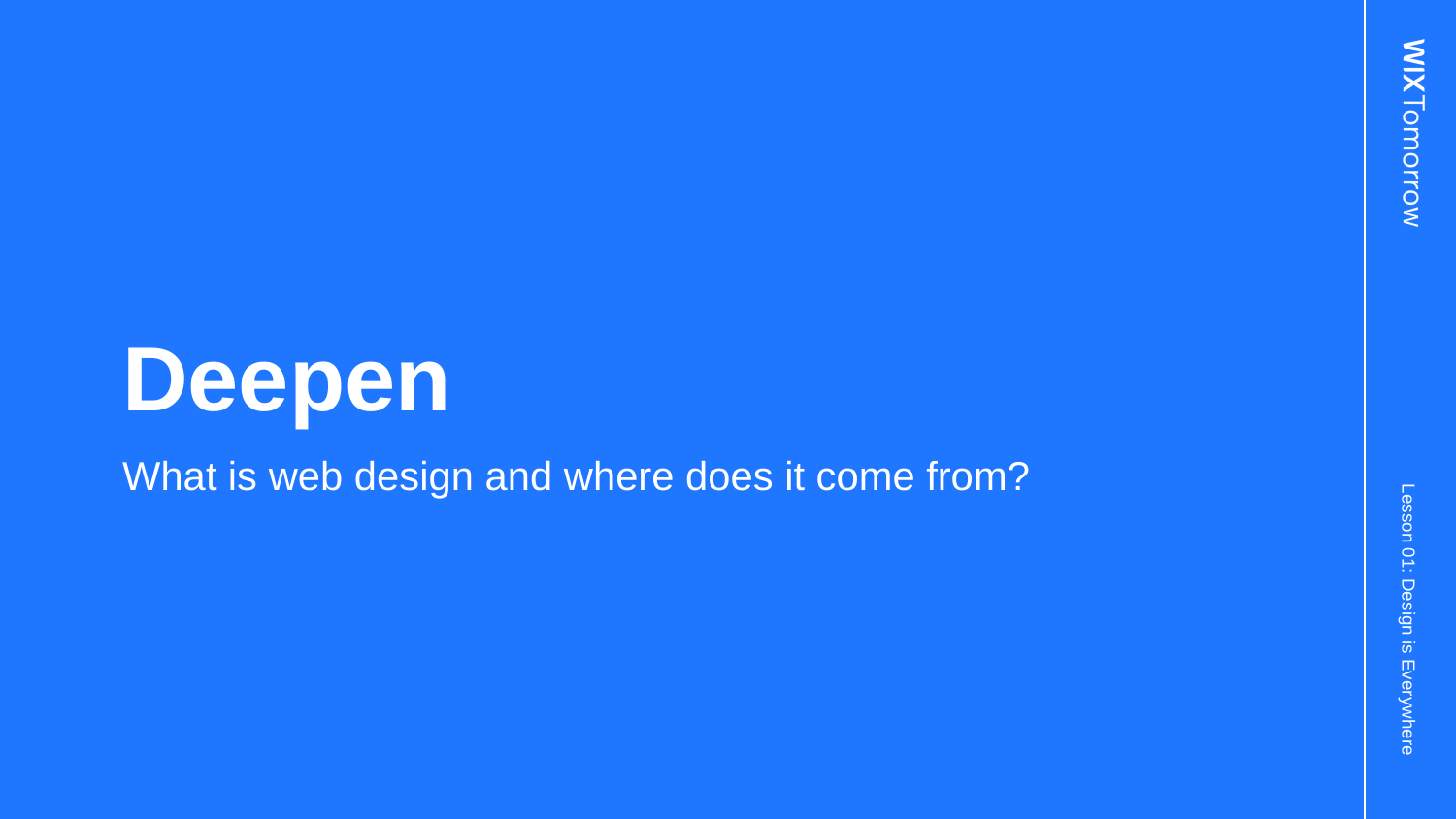

# Deepen
What is web design and where does it come from?